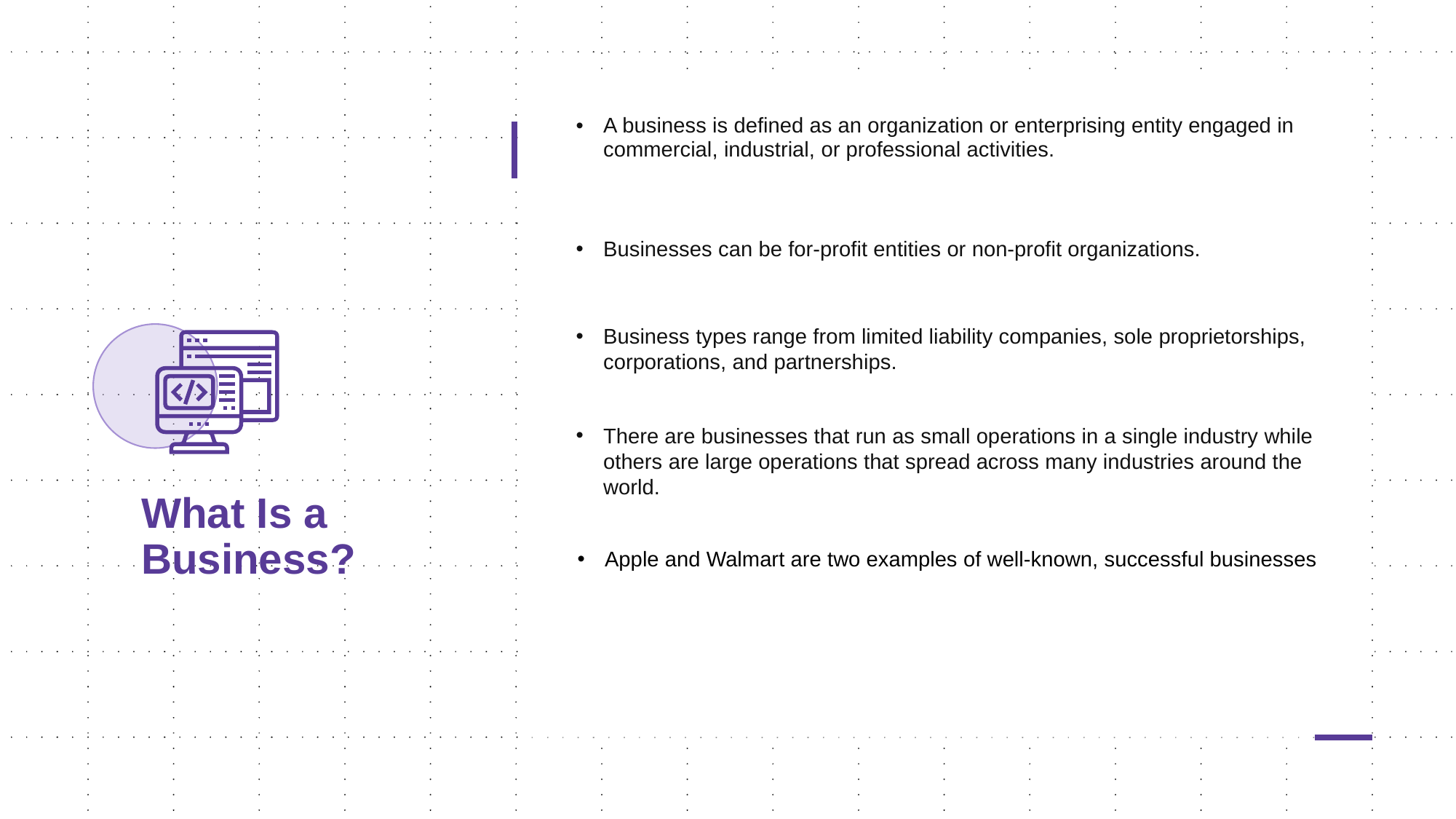

A business is defined as an organization or enterprising entity engaged in commercial, industrial, or professional activities.
Businesses can be for-profit entities or non-profit organizations.

Business types range from limited liability companies, sole proprietorships, corporations, and partnerships.

There are businesses that run as small operations in a single industry while others are large operations that spread across many industries around the world.

What Is a Business?

Apple and Walmart are two examples of well-known, successful businesses